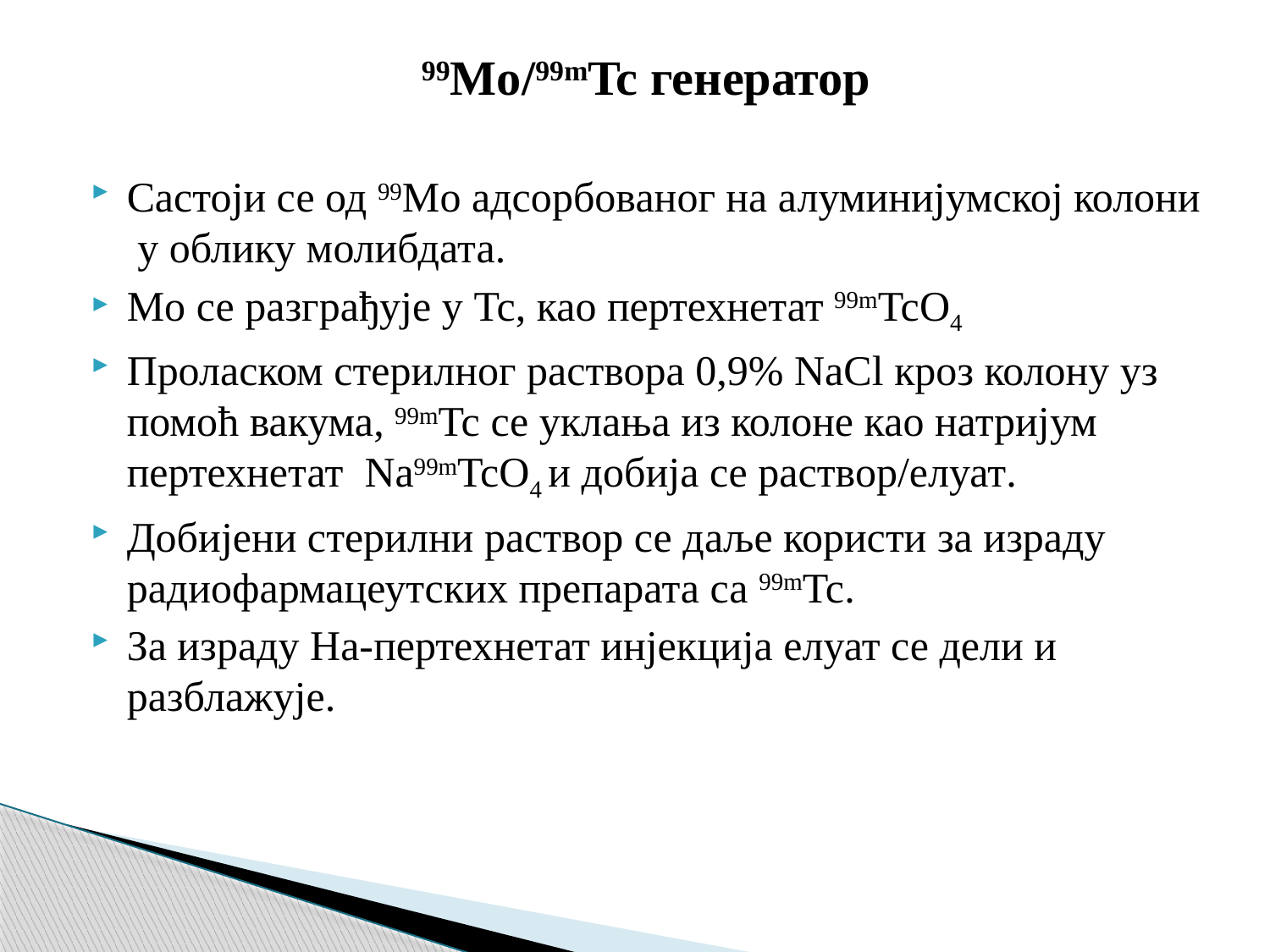

99Mo/99mTc генератор

Састоји се од 99Mo адсорбованог на алуминијумској колони  у облику молибдата.
Mo се разграђује у Tc, као пертехнетат 99mTcO4
Проласком стерилног раствора 0,9% NaCl кроз колону уз помоћ вакума, 99mTc се уклања из колоне као натријум пертехнетат  Na99mTcO4 и добија се раствор/елуат.
Добијени стерилни раствор се даље користи за израду радиофармацеутских препарата са 99mTc.
За израду На-пертехнетат инјекција елуат се дели и разблажује.